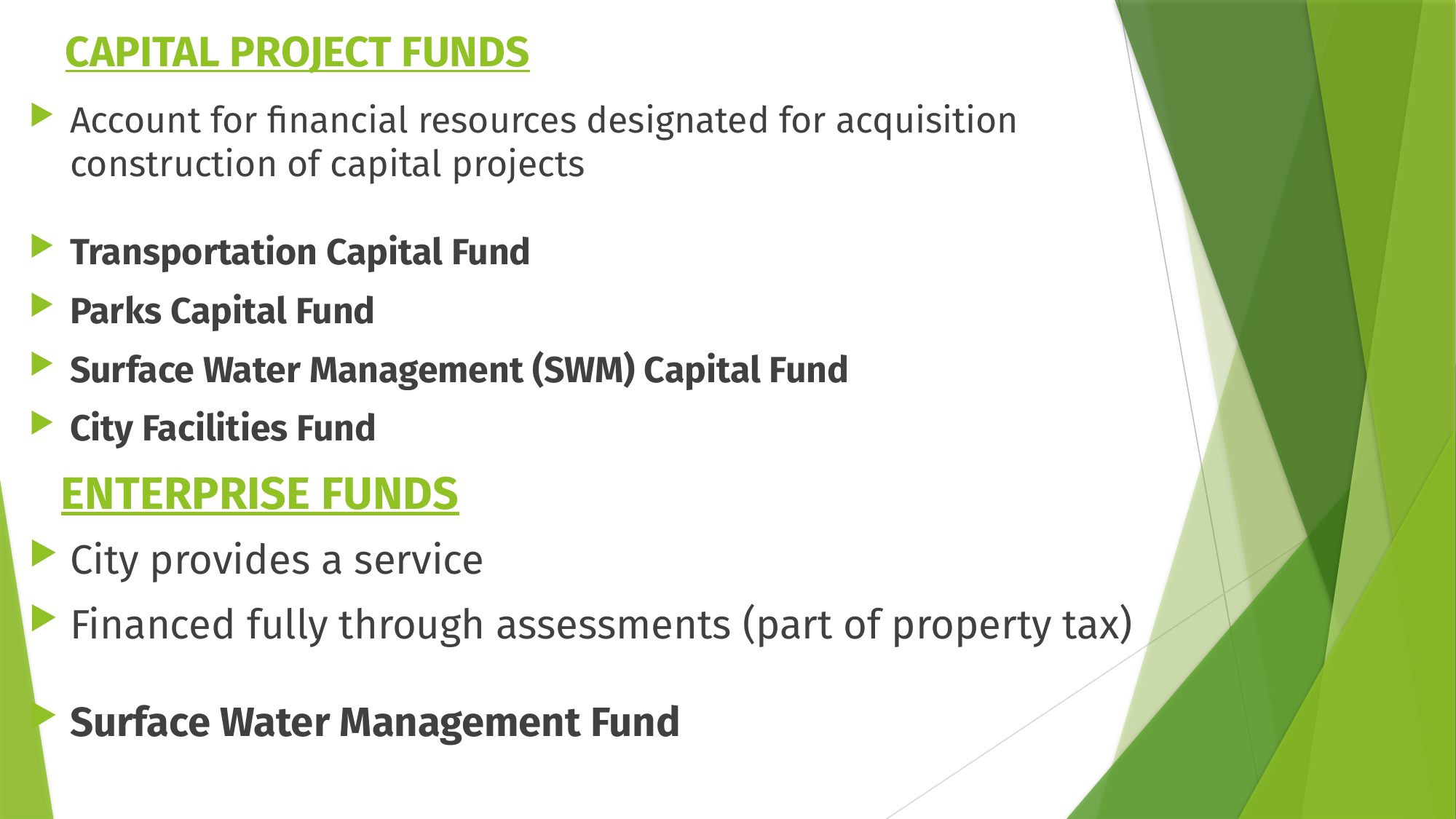

# CAPITAL PROJECT FUNDS
Account for financial resources designated for acquisition construction of capital projects

Transportation Capital Fund
Parks Capital Fund
Surface Water Management (SWM) Capital Fund
City Facilities Fund
   ENTERPRISE FUNDS
City provides a service
Financed fully through assessments (part of property tax)

Surface Water Management Fund